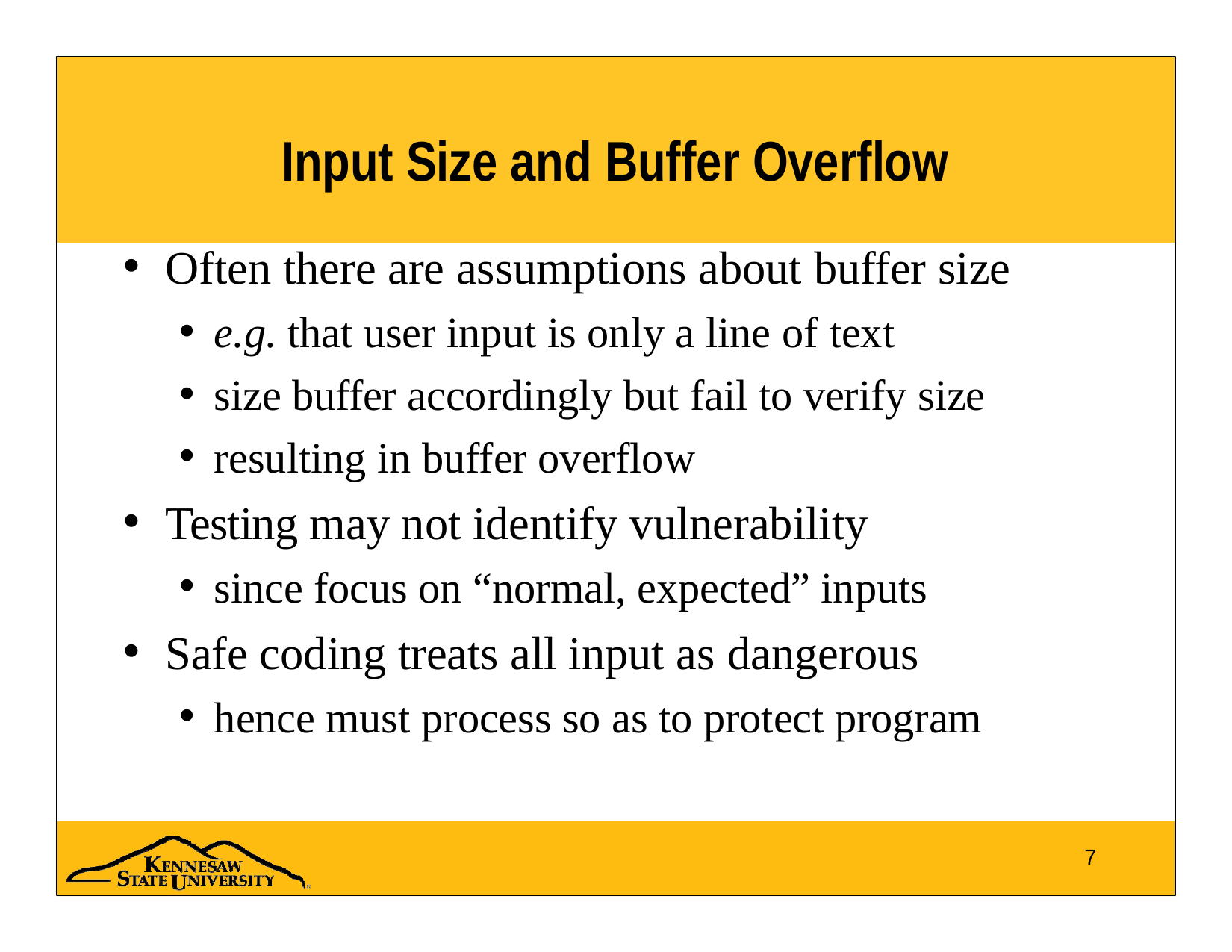

# Input Size and Buffer Overflow
Often there are assumptions about buffer size
e.g. that user input is only a line of text
size buffer accordingly but fail to verify size
resulting in buffer overflow
Testing may not identify vulnerability
since focus on “normal, expected” inputs
Safe coding treats all input as dangerous
hence must process so as to protect program

7